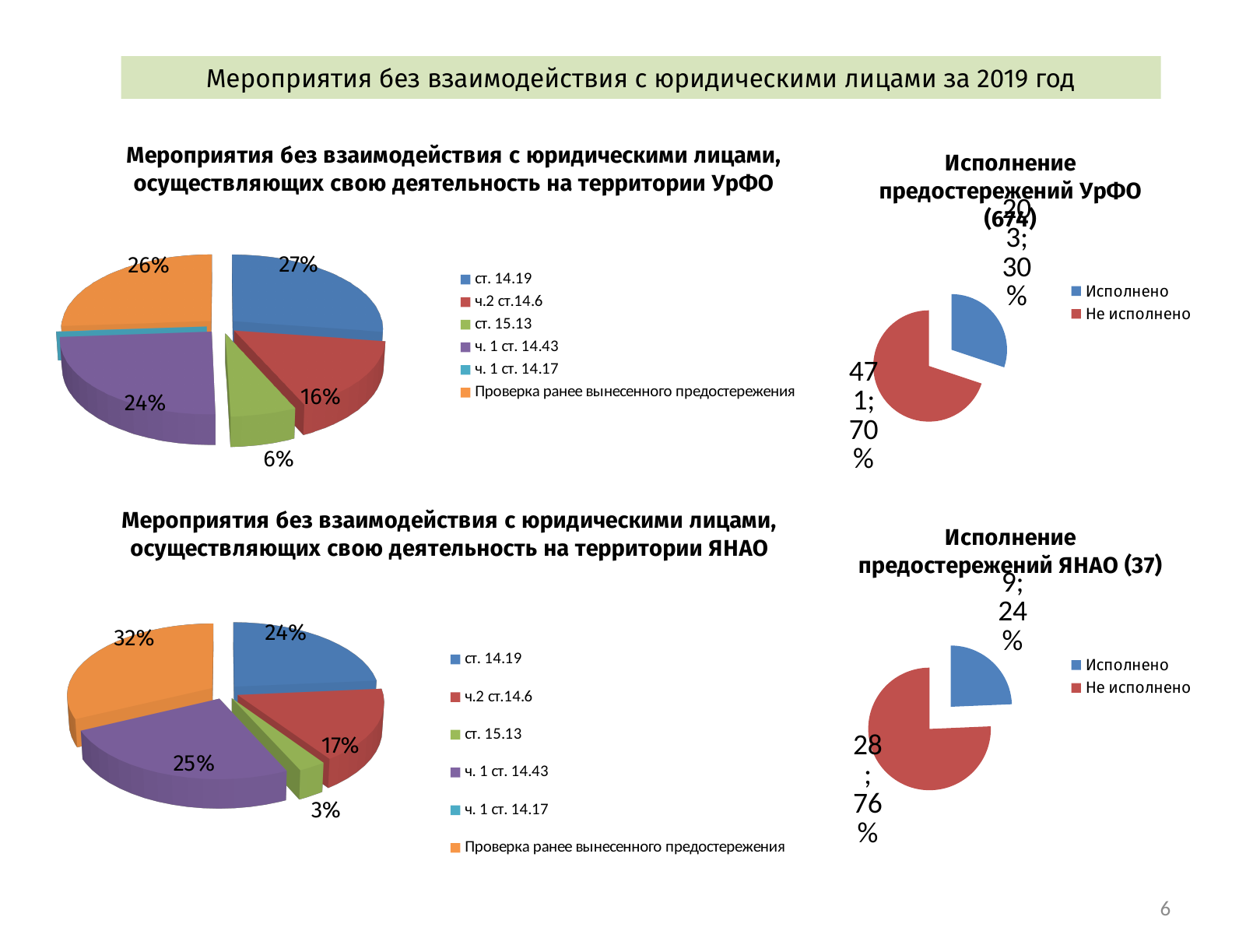

Мероприятия без взаимодействия с юридическими лицами за 2019 год

[unsupported chart]

### Chart: Исполнение предостережений УрФО (674)

| Category | Испонение предостережений |
|---|---|
| Исполнено | 203.0 |
| Не исполнено | 471.0 |

[unsupported chart]

### Chart: Исполнение предостережений ЯНАО (37)

| Category | Испонение предостережений |
|---|---|
| Исполнено | 9.0 |
| Не исполнено | 28.0 |
6